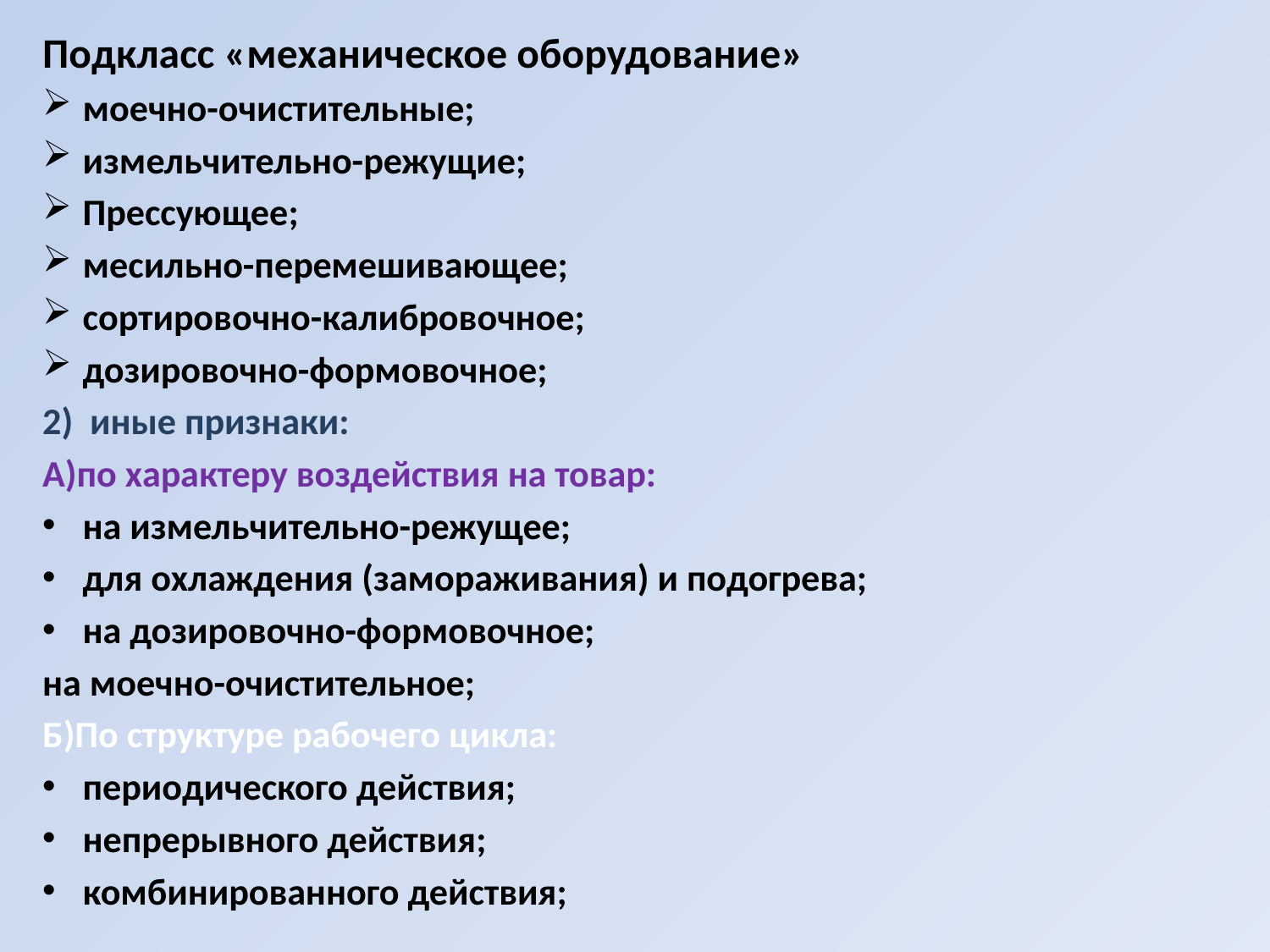

Подкласс «механическое оборудование»
моечно-очистительные;
измельчительно-режущие;
Прессующее;
месильно-перемешивающее;
сортировочно-калибровочное;
дозировочно-формовочное;
2)  иные признаки:
А)по характеру воздействия на товар:
на измельчительно-режущее;
для охлаждения (замораживания) и подогрева;
на дозировочно-формовочное;
на моечно-очистительное;
Б)По структуре рабочего цикла:
периодического действия;
непрерывного действия;
комбинированного действия;